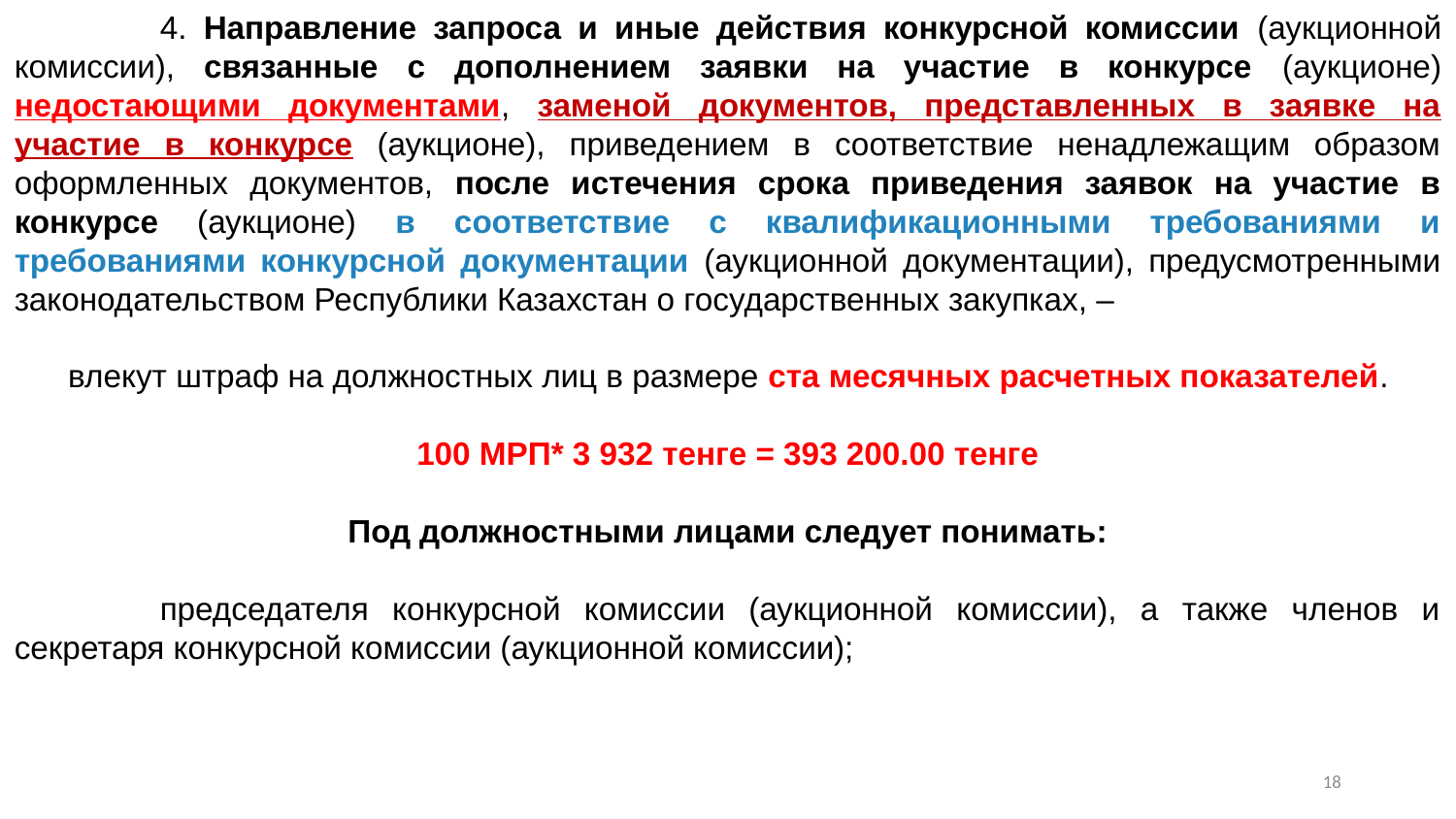

4. Направление запроса и иные действия конкурсной комиссии (аукционной комиссии), связанные с дополнением заявки на участие в конкурсе (аукционе) недостающими документами, заменой документов, представленных в заявке на участие в конкурсе (аукционе), приведением в соответствие ненадлежащим образом оформленных документов, после истечения срока приведения заявок на участие в конкурсе (аукционе) в соответствие с квалификационными требованиями и требованиями конкурсной документации (аукционной документации), предусмотренными законодательством Республики Казахстан о государственных закупках, –

      влекут штраф на должностных лиц в размере ста месячных расчетных показателей.

100 МРП* 3 932 тенге = 393 200.00 тенге

Под должностными лицами следует понимать:

	председателя конкурсной комиссии (аукционной комиссии), а также членов и секретаря конкурсной комиссии (аукционной комиссии);

18